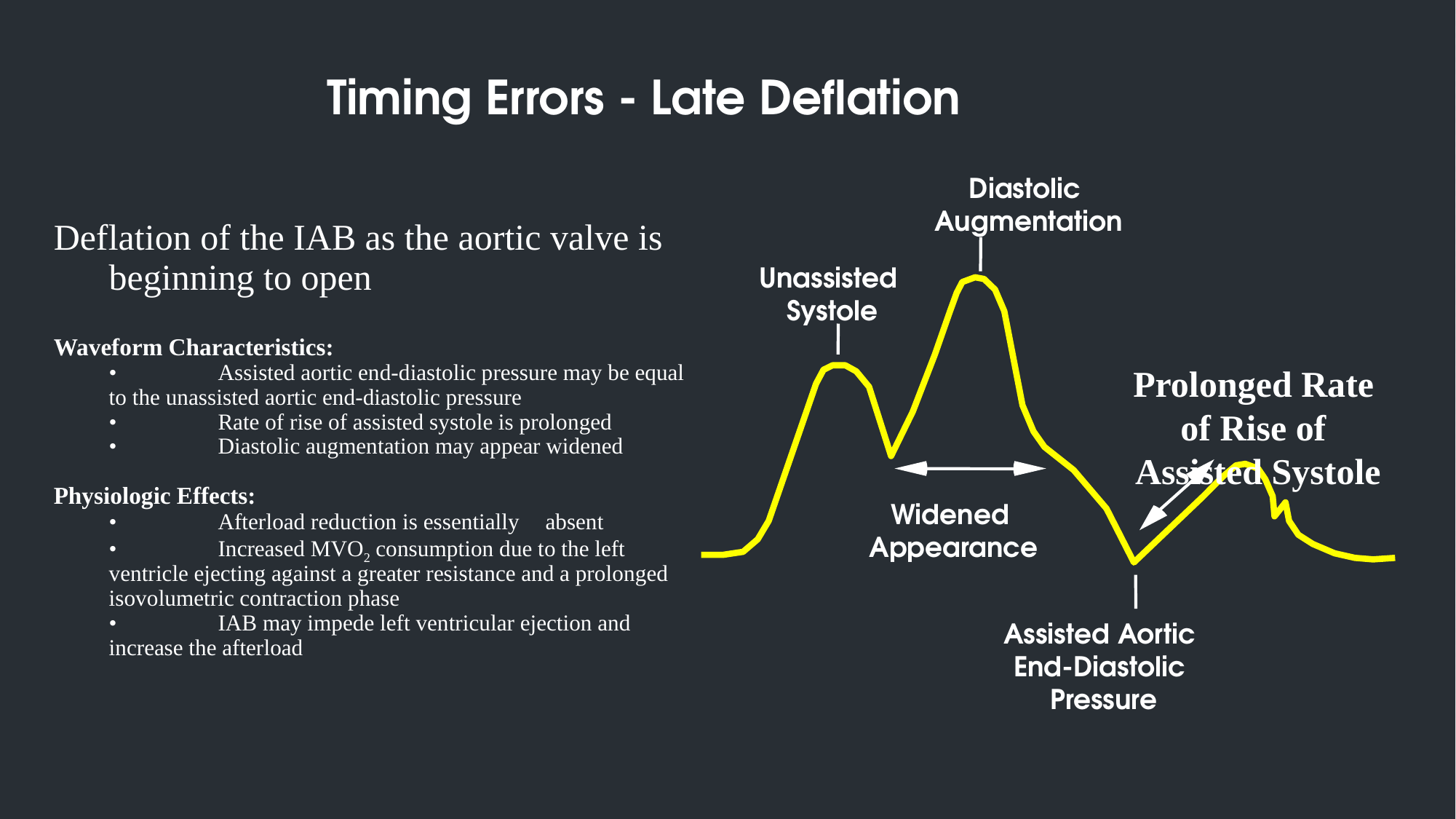

Timing Errors - Late Deflation
Diastolic
Augmentation
Deflation of the IAB as the aortic valve is beginning to open

Waveform Characteristics:
	•	Assisted aortic end-diastolic pressure may be equal to the unassisted aortic end-diastolic pressure
	•	Rate of rise of assisted systole is prolonged
	•	Diastolic augmentation may appear widened

Physiologic Effects:
	•	Afterload reduction is essentially 	absent
	•	Increased MVO2 consumption due to the left ventricle ejecting against a greater resistance and a prolonged isovolumetric contraction phase
	•	IAB may impede left ventricular ejection and increase the afterload

Unassisted
Systole

Prolonged Rate
of Rise of
Assisted Systole

Widened
Appearance

Assisted Aortic
End-Diastolic
Pressure